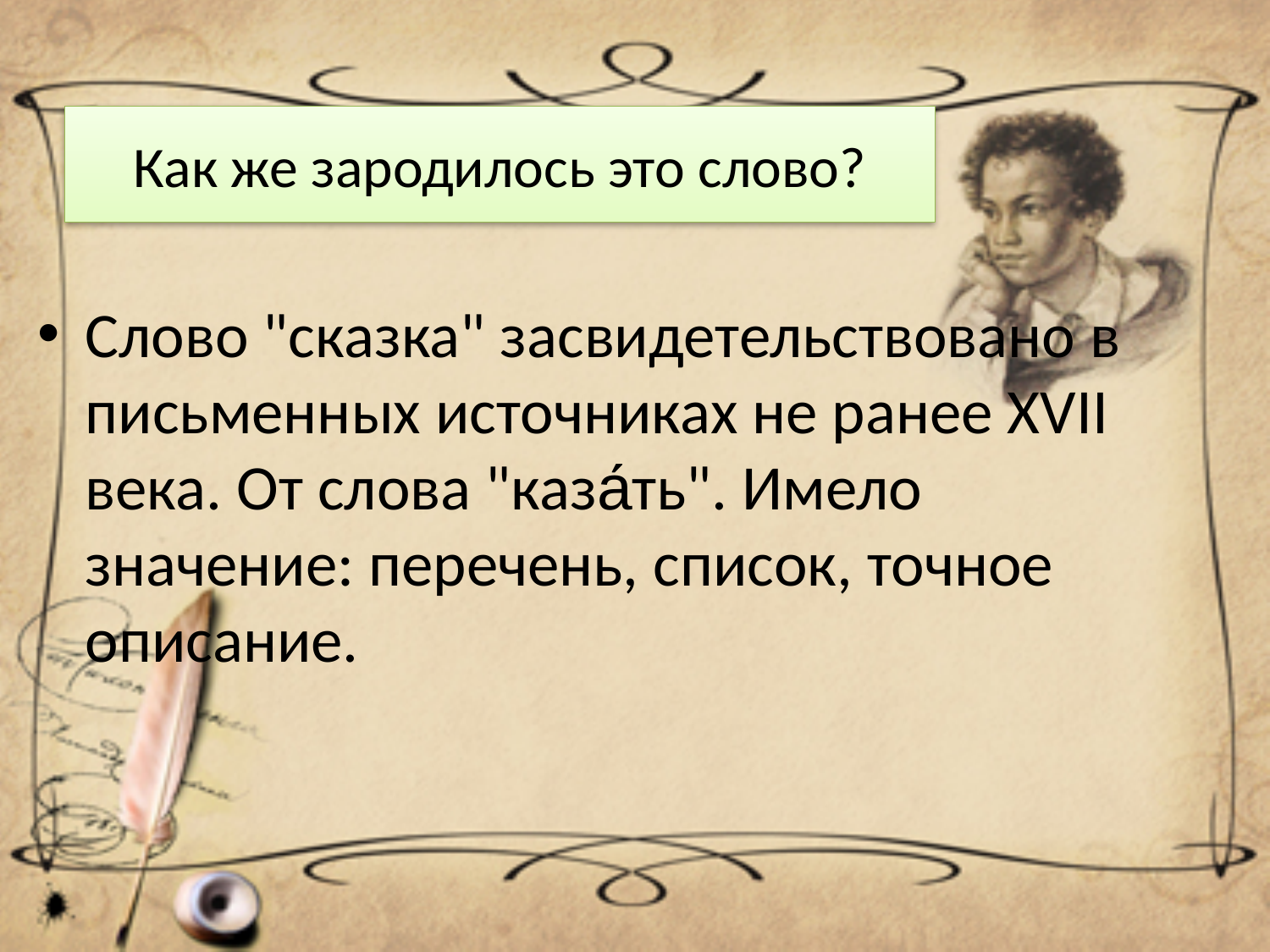

Слово "сказка" засвидетельствовано в письменных источниках не ранее XVII века. От слова "каза́ть". Имело значение: перечень, список, точное описание.
# Как же зародилось это слово?